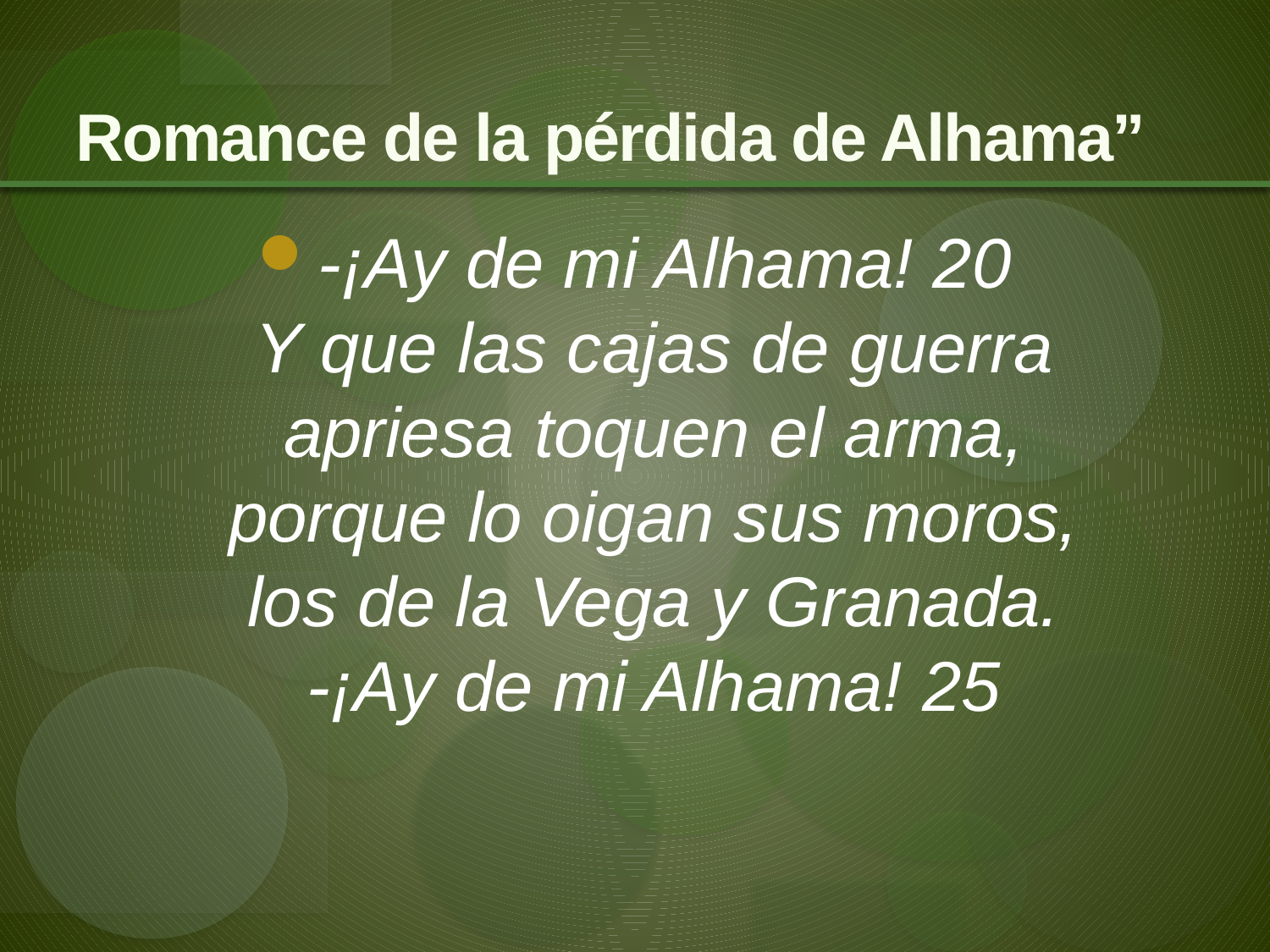

# Romance de la pérdida de Alhama”
-¡Ay de mi Alhama! 20
Y que las cajas de guerra
apriesa toquen el arma,
porque lo oigan sus moros,
los de la Vega y Granada.
-¡Ay de mi Alhama! 25